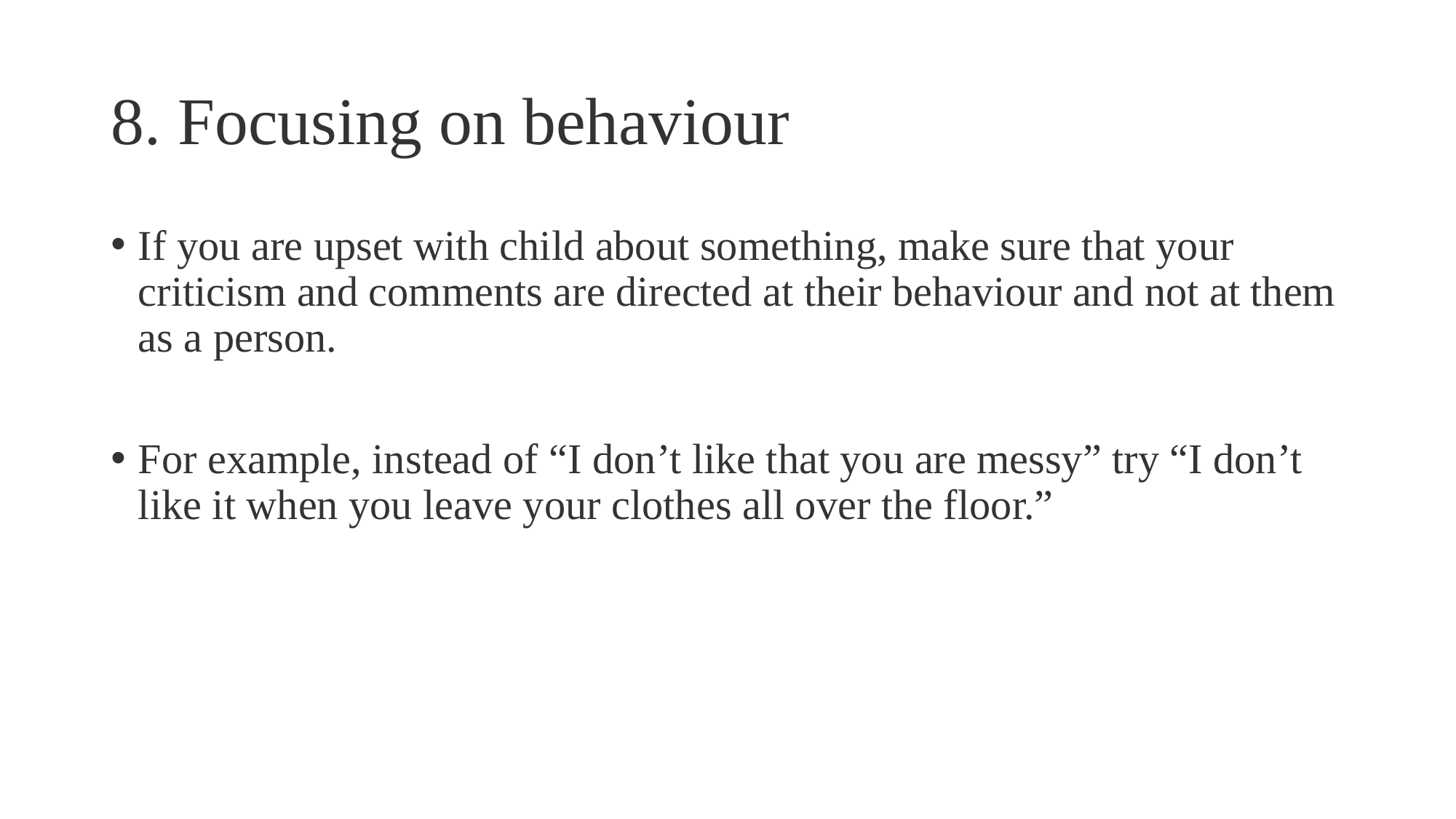

# 8. Focusing on behaviour
If you are upset with child about something, make sure that your criticism and comments are directed at their behaviour and not at them as a person.

For example, instead of “I don’t like that you are messy” try “I don’t like it when you leave your clothes all over the floor.”